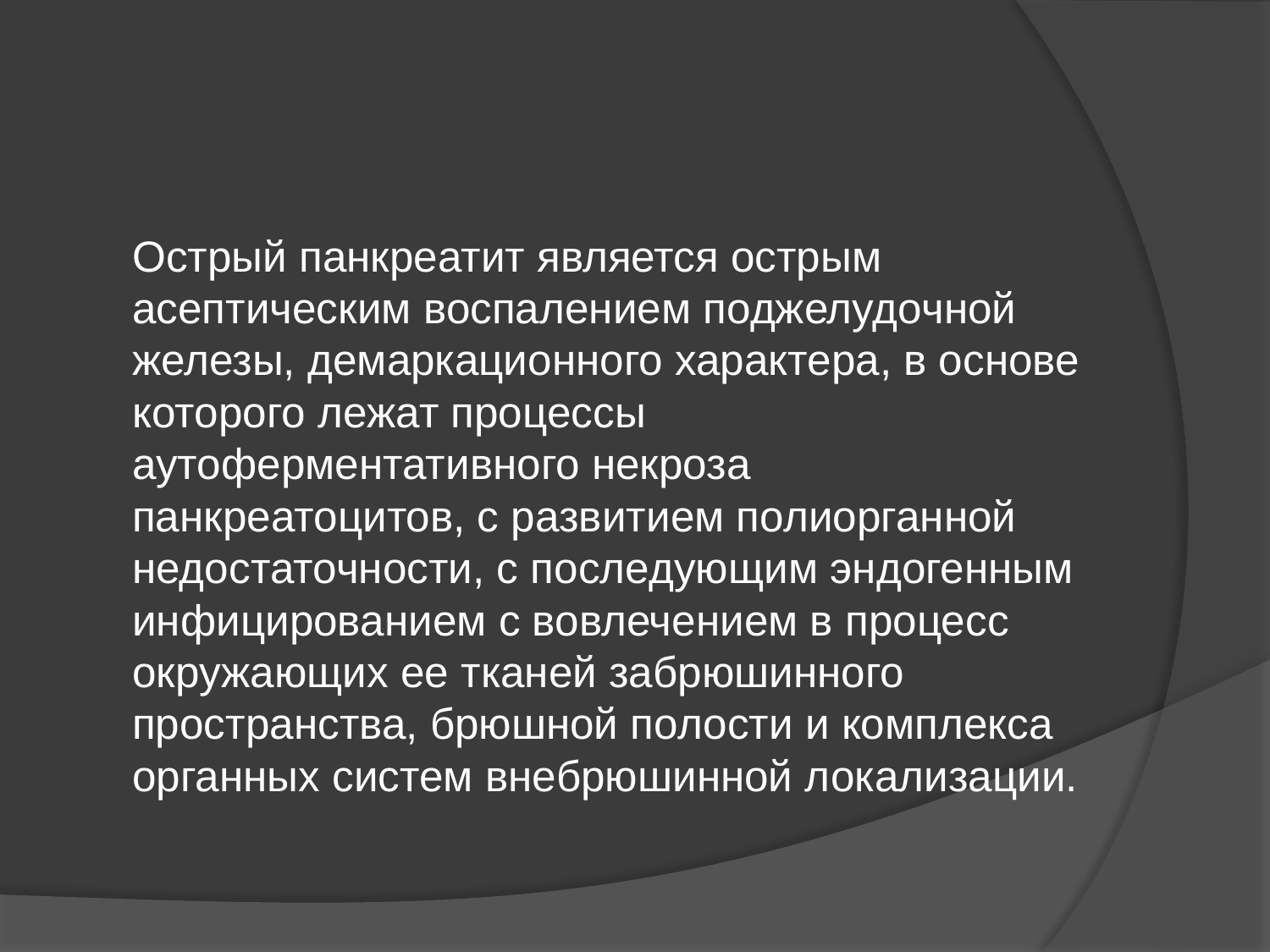

Острый панкреатит является острым асептическим воспалением поджелудочной железы, демаркационного характера, в основе которого лежат процессы аутоферментативного некроза панкреатоцитов, с развитием полиорганной недостаточности, с последующим эндогенным инфицированием с вовлечением в процесс окружающих ее тканей забрюшинного пространства, брюшной полости и комплекса органных систем внебрюшинной локализации.